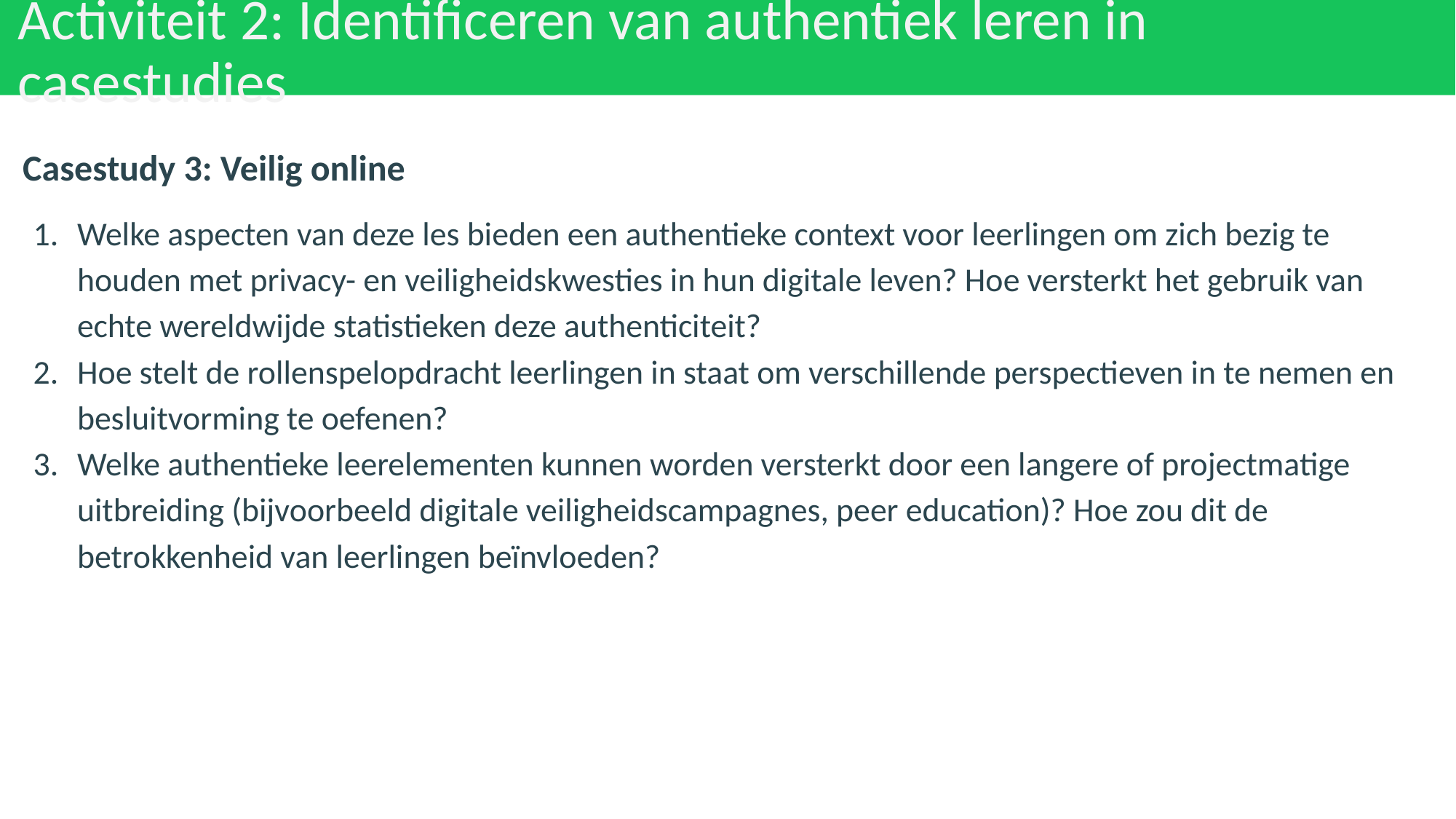

# Activiteit 2: Identificeren van authentiek leren in casestudies
Casestudy 3: Veilig online
Welke aspecten van deze les bieden een authentieke context voor leerlingen om zich bezig te houden met privacy- en veiligheidskwesties in hun digitale leven? Hoe versterkt het gebruik van echte wereldwijde statistieken deze authenticiteit?
Hoe stelt de rollenspelopdracht leerlingen in staat om verschillende perspectieven in te nemen en besluitvorming te oefenen?
Welke authentieke leerelementen kunnen worden versterkt door een langere of projectmatige uitbreiding (bijvoorbeeld digitale veiligheidscampagnes, peer education)? Hoe zou dit de betrokkenheid van leerlingen beïnvloeden?